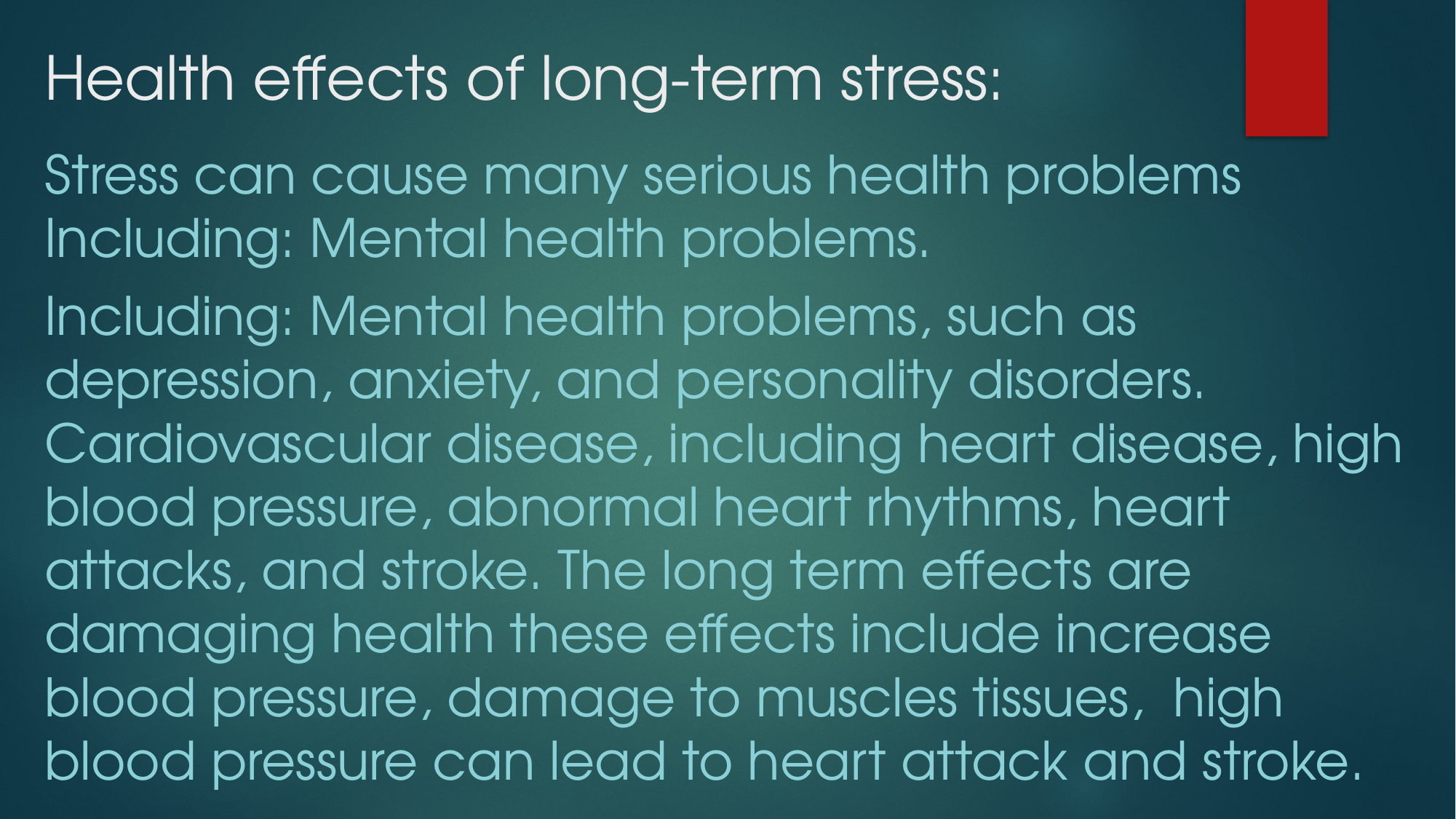

# Health effects of long-term stress:
Stress can cause many serious health problems Including: Mental health problems.
Including: Mental health problems, such as depression, anxiety, and personality disorders. Cardiovascular disease, including heart disease, high blood pressure, abnormal heart rhythms, heart attacks, and stroke. The long term effects are damaging health these effects include increase blood pressure, damage to muscles tissues,  high blood pressure can lead to heart attack and stroke.